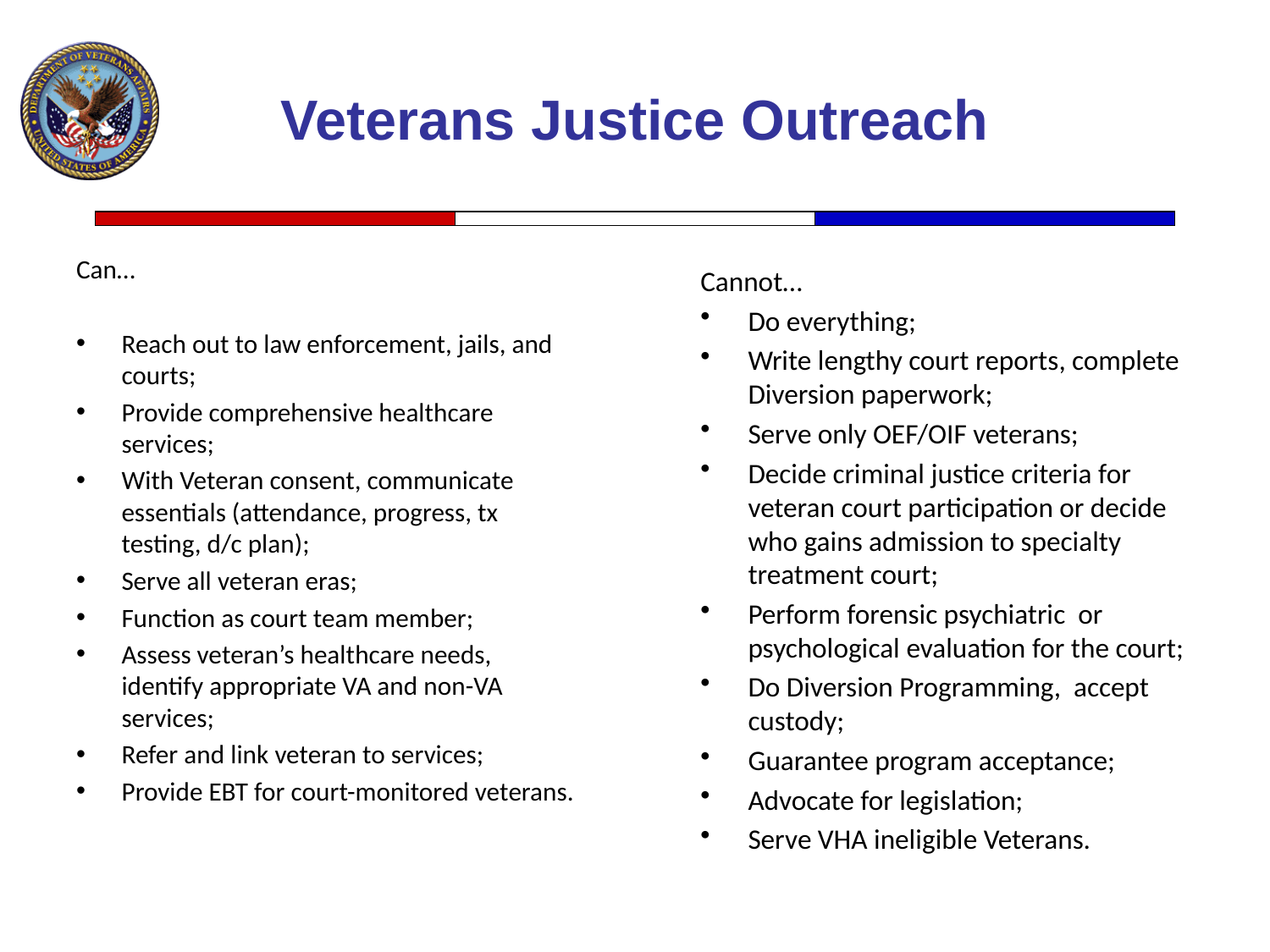

Veterans Justice Outreach

Can…

Reach out to law enforcement, jails, and courts;
Provide comprehensive healthcare services;
With Veteran consent, communicate essentials (attendance, progress, tx testing, d/c plan);
Serve all veteran eras;
Function as court team member;
Assess veteran’s healthcare needs, identify appropriate VA and non-VA services;
Refer and link veteran to services;
Provide EBT for court-monitored veterans.

Cannot…
Do everything;
Write lengthy court reports, complete Diversion paperwork;
Serve only OEF/OIF veterans;
Decide criminal justice criteria for veteran court participation or decide who gains admission to specialty treatment court;
Perform forensic psychiatric  or psychological evaluation for the court;
Do Diversion Programming,  accept custody;
Guarantee program acceptance;
Advocate for legislation;
Serve VHA ineligible Veterans.